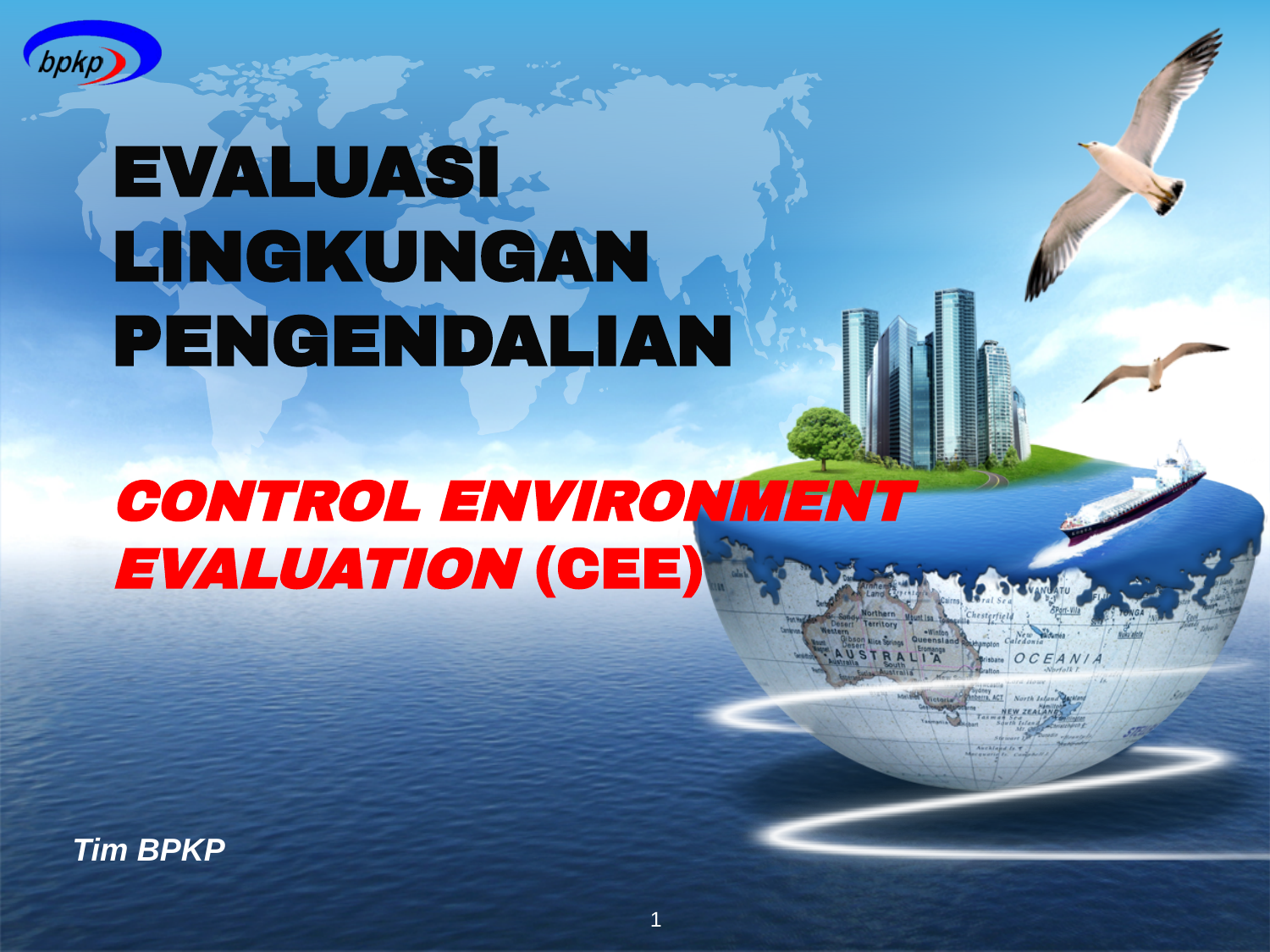

EVALUASI LINGKUNGAN PENGENDALIAN

CONTROL ENVIRONMENT EVALUATION (CEE)
Tim BPKP
1